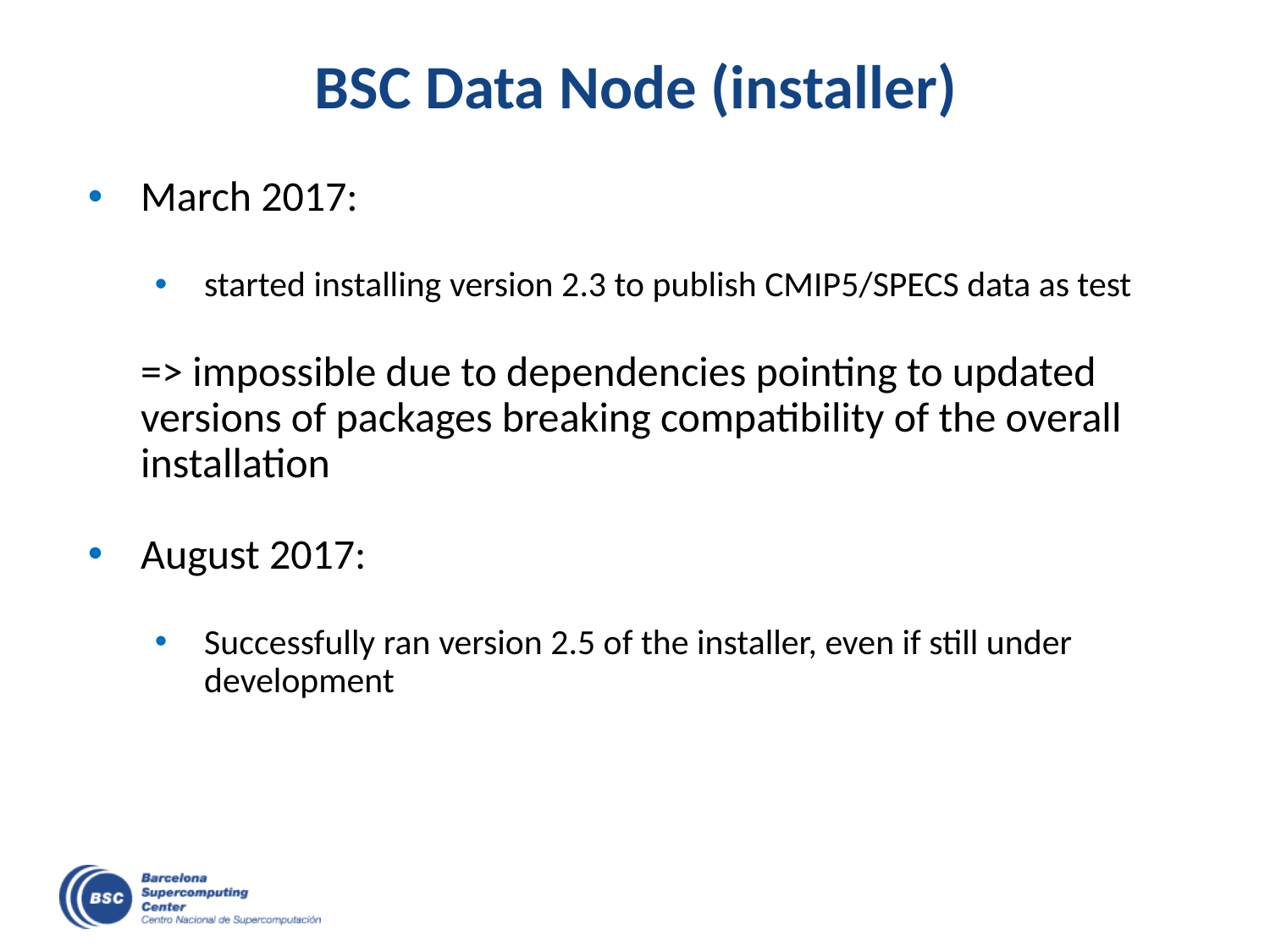

# BSC Data Node (installer)
March 2017:

started installing version 2.3 to publish CMIP5/SPECS data as test

=> impossible due to dependencies pointing to updated versions of packages breaking compatibility of the overall installation

August 2017:

Successfully ran version 2.5 of the installer, even if still under development